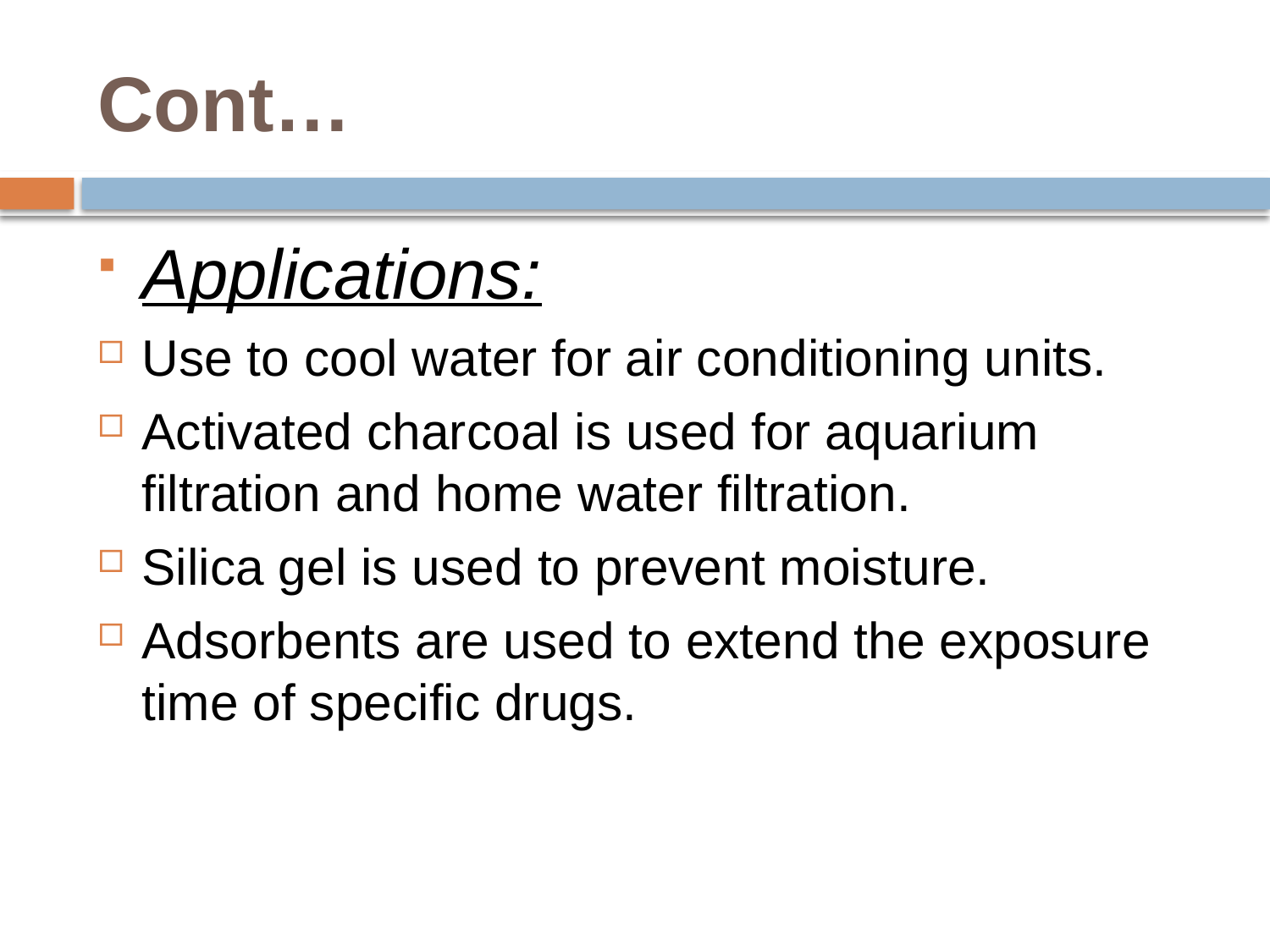

# Cont…
Applications:
Use to cool water for air conditioning units.
Activated charcoal is used for aquarium filtration and home water filtration.
Silica gel is used to prevent moisture.
Adsorbents are used to extend the exposure time of specific drugs.